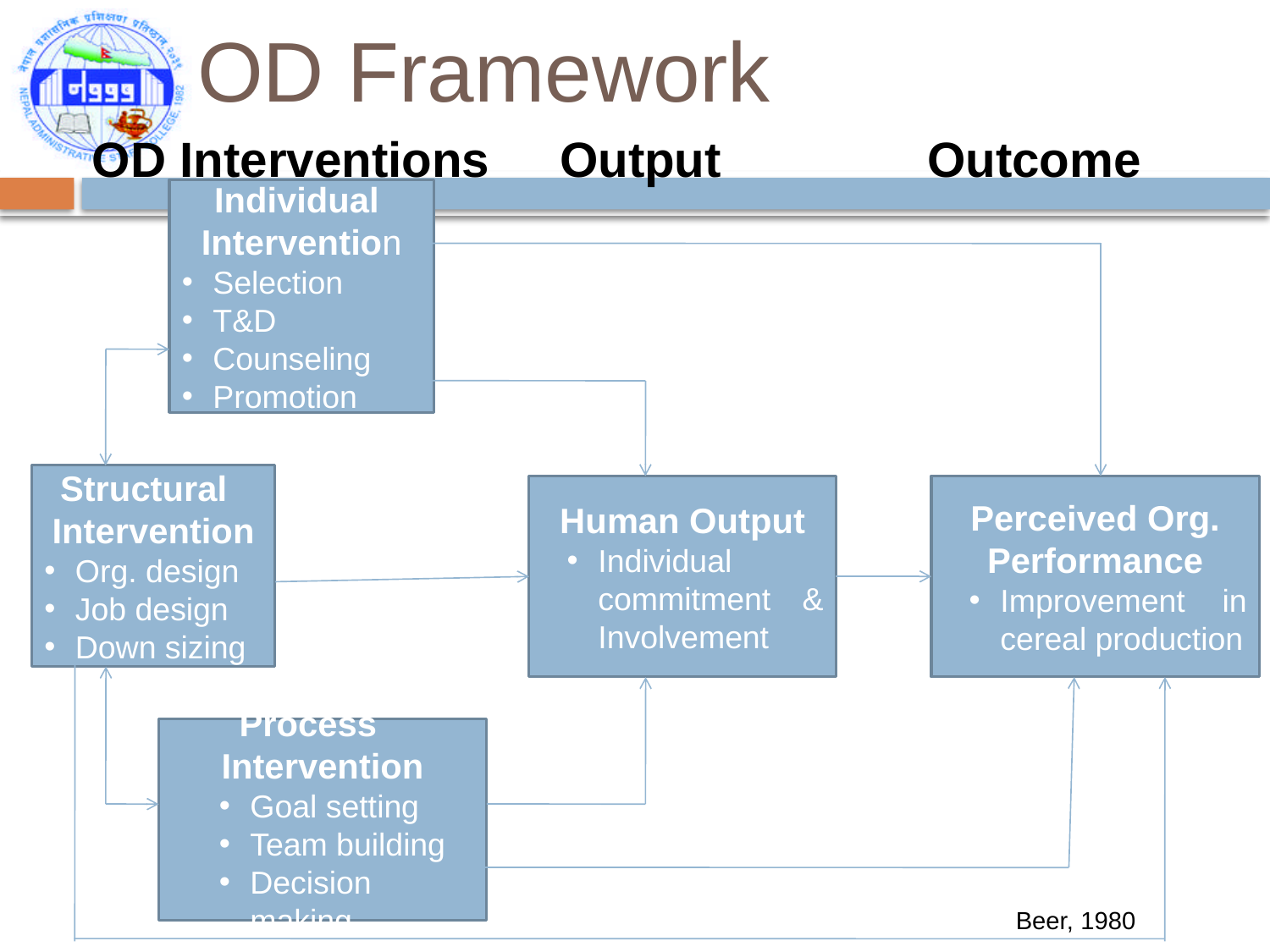

# OD Framework
OD Interventions	    Output               Outcome

Individual
Intervention
Selection
T&D
Counseling
Promotion
Structural
Intervention
Org. design
Job design
Down sizing
Human Output
Individual commitment & Involvement
Perceived Org. Performance
Improvement in cereal production
Process
Intervention
Goal setting
Team building
Decision making
Beer, 1980